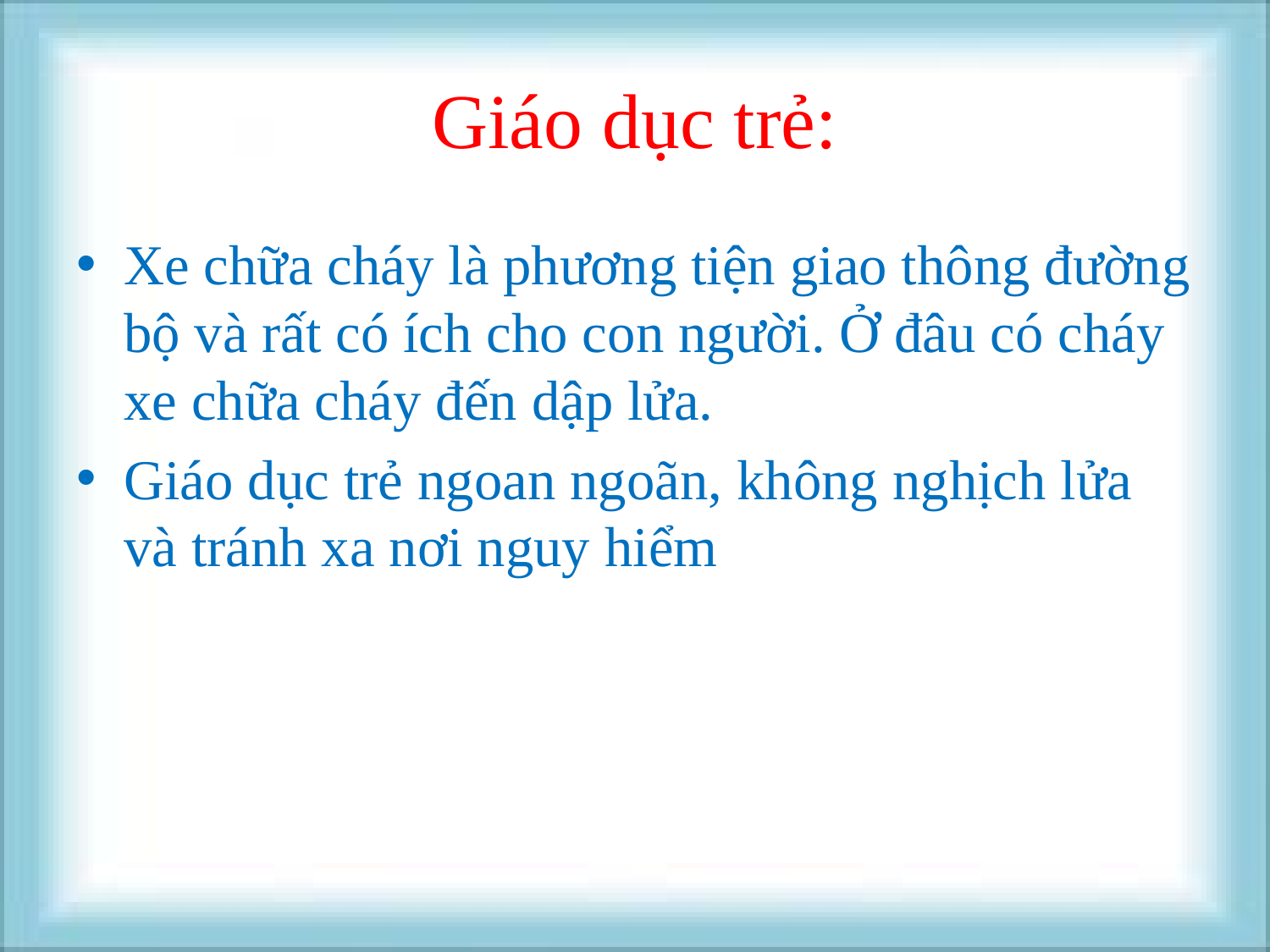

# Giáo dục trẻ:
Xe chữa cháy là phương tiện giao thông đường bộ và rất có ích cho con người. Ở đâu có cháy xe chữa cháy đến dập lửa.
Giáo dục trẻ ngoan ngoãn, không nghịch lửa và tránh xa nơi nguy hiểm